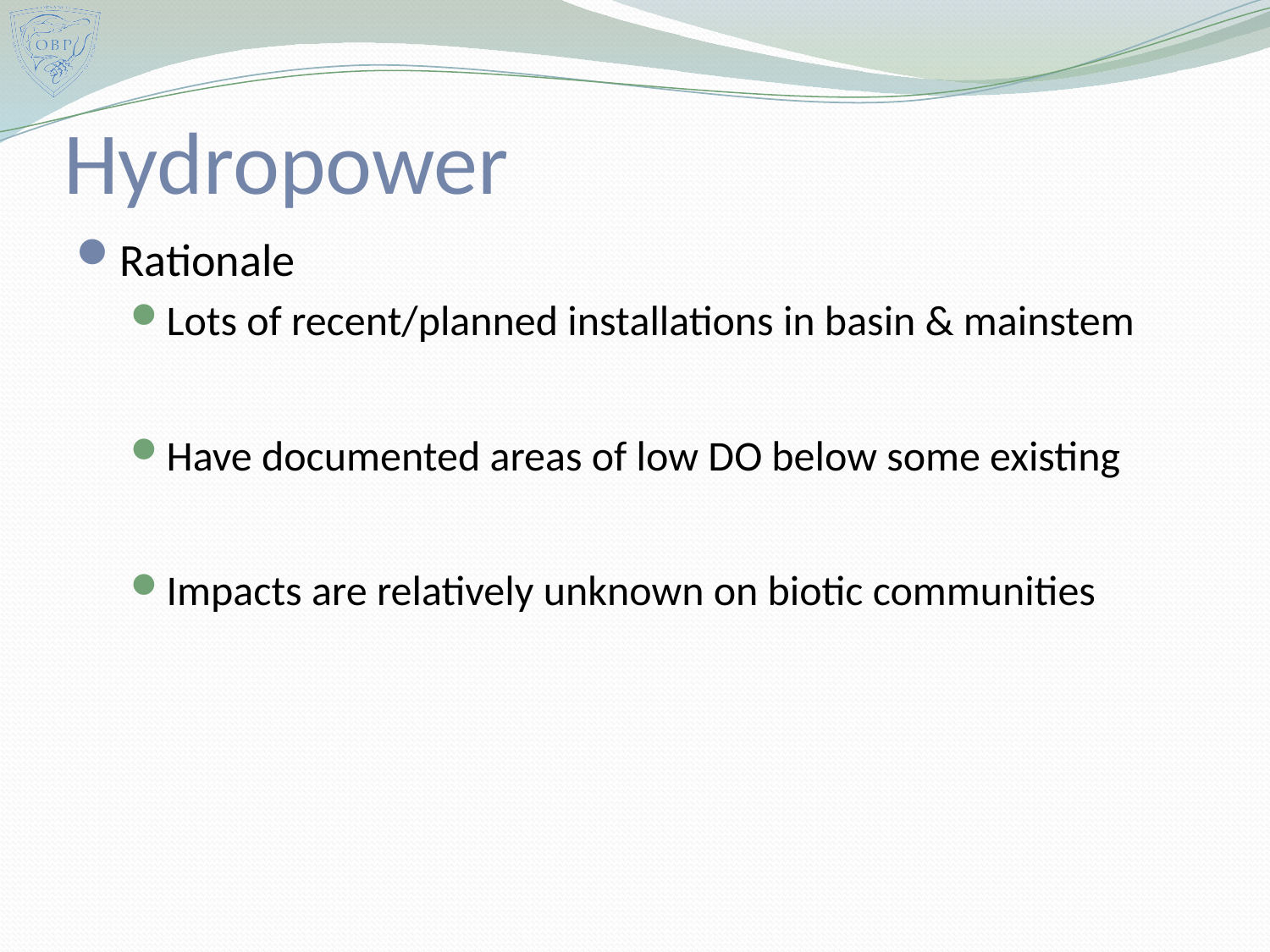

# Hydropower
Rationale
Lots of recent/planned installations in basin & mainstem

Have documented areas of low DO below some existing

Impacts are relatively unknown on biotic communities